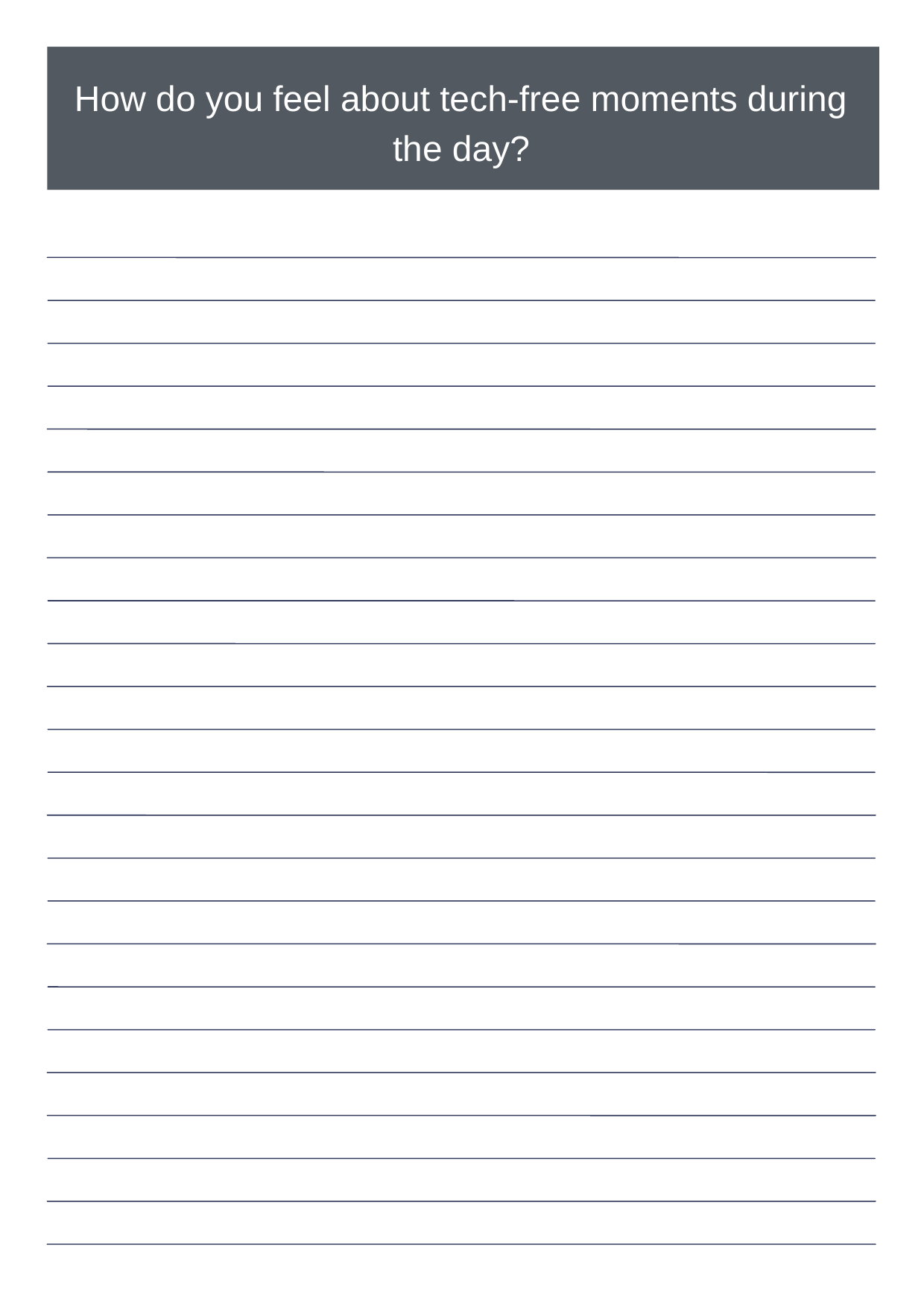

How do you feel about tech-free moments during the day?